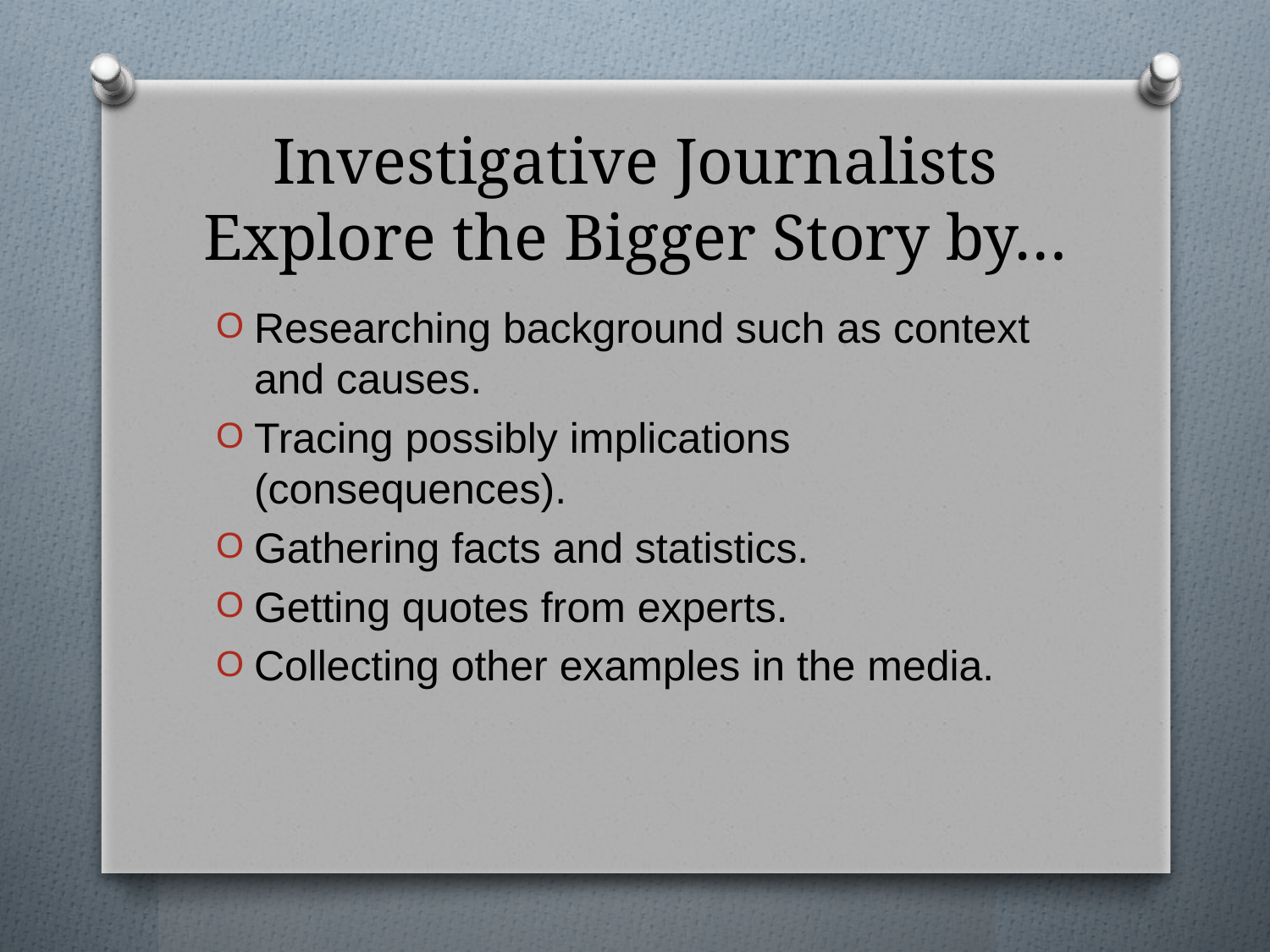

# Investigative Journalists Explore the Bigger Story by…
Researching background such as context and causes.
Tracing possibly implications (consequences).
Gathering facts and statistics.
Getting quotes from experts.
Collecting other examples in the media.